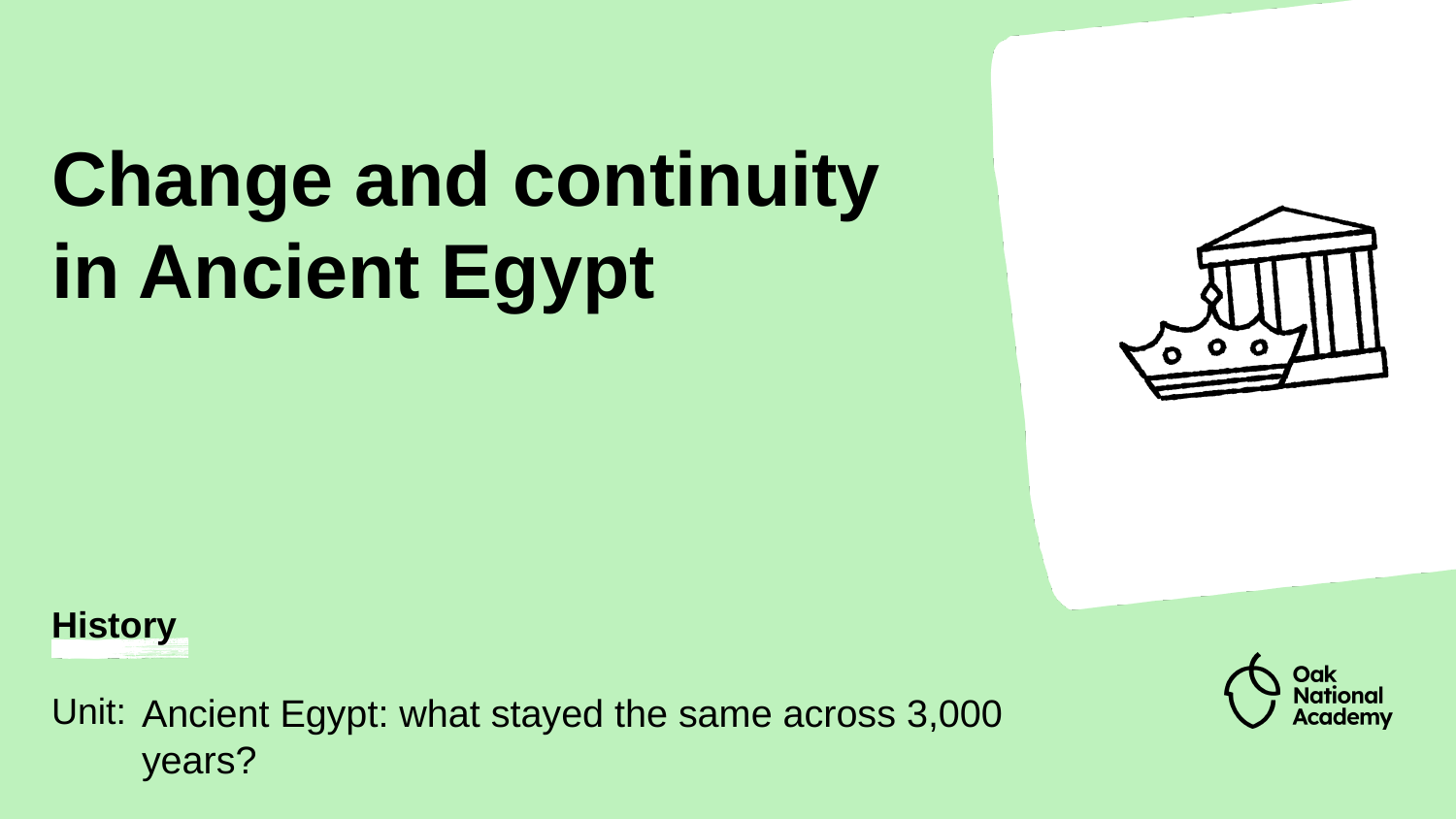

# Change and continuity in Ancient Egypt
Ancient Egypt: what stayed the same across 3,000 years?